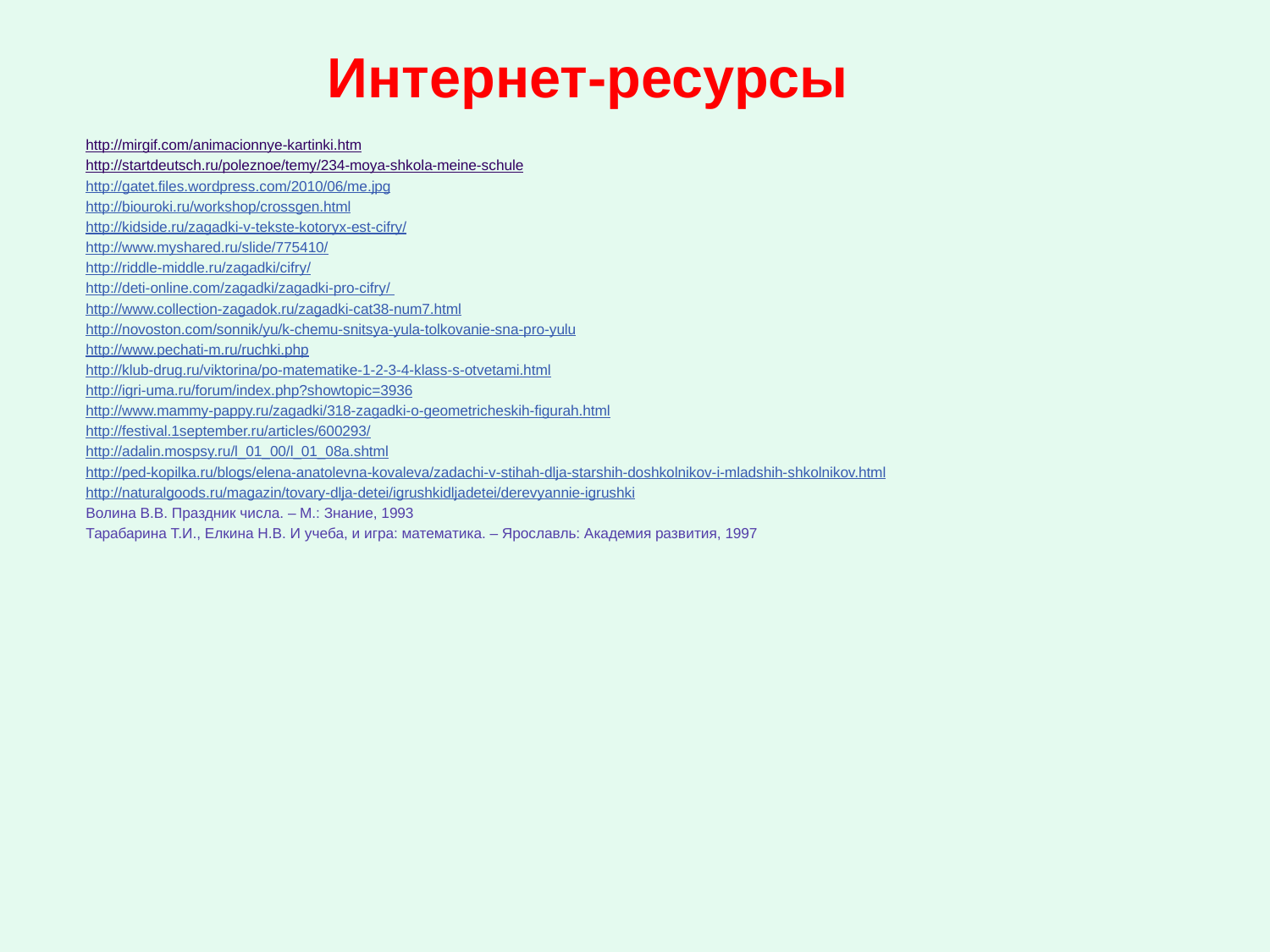

# Интернет-ресурсы

http://mirgif.com/animacionnye-kartinki.htm
http://startdeutsch.ru/poleznoe/temy/234-moya-shkola-meine-schule
http://gatet.files.wordpress.com/2010/06/me.jpg
http://biouroki.ru/workshop/crossgen.html
http://kidside.ru/zagadki-v-tekste-kotoryx-est-cifry/
http://www.myshared.ru/slide/775410/
http://riddle-middle.ru/zagadki/cifry/
http://deti-online.com/zagadki/zagadki-pro-cifry/
http://www.collection-zagadok.ru/zagadki-cat38-num7.html
http://novoston.com/sonnik/yu/k-chemu-snitsya-yula-tolkovanie-sna-pro-yulu
http://www.pechati-m.ru/ruchki.php
http://klub-drug.ru/viktorina/po-matematike-1-2-3-4-klass-s-otvetami.html
http://igri-uma.ru/forum/index.php?showtopic=3936
http://www.mammy-pappy.ru/zagadki/318-zagadki-o-geometricheskih-figurah.html
http://festival.1september.ru/articles/600293/
http://adalin.mospsy.ru/l_01_00/l_01_08a.shtml
http://ped-kopilka.ru/blogs/elena-anatolevna-kovaleva/zadachi-v-stihah-dlja-starshih-doshkolnikov-i-mladshih-shkolnikov.html
http://naturalgoods.ru/magazin/tovary-dlja-detei/igrushkidljadetei/derevyannie-igrushki
Волина В.В. Праздник числа. – М.: Знание, 1993
Тарабарина Т.И., Елкина Н.В. И учеба, и игра: математика. – Ярославль: Академия развития, 1997